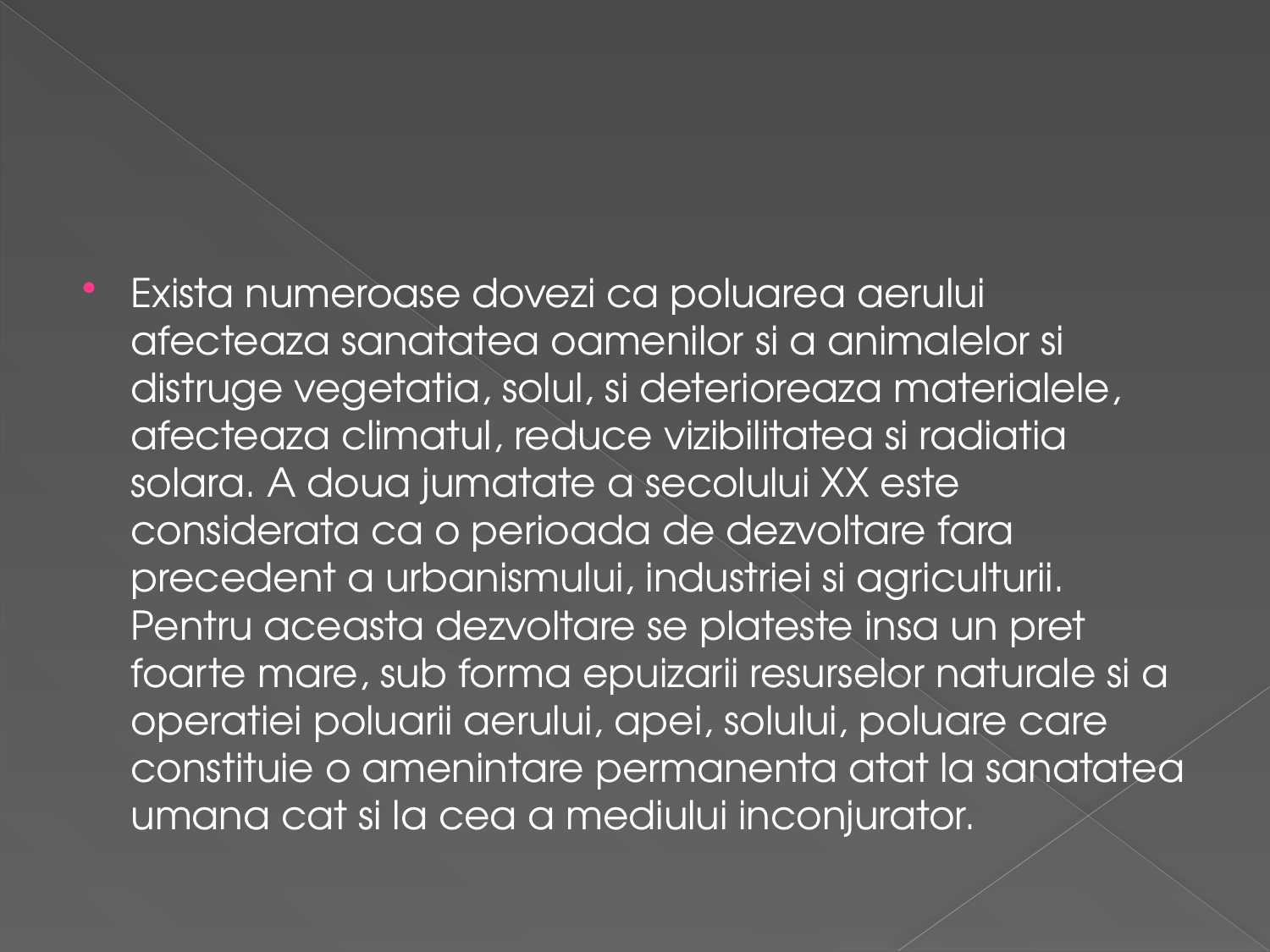

Exista numeroase dovezi ca poluarea aerului afecteaza sanatatea oamenilor si a animalelor si distruge vegetatia, solul, si deterioreaza materialele, afecteaza climatul, reduce vizibilitatea si radiatia solara. A doua jumatate a secolului XX este considerata ca o perioada de dezvoltare fara precedent a urbanismului, industriei si agriculturii. Pentru aceasta dezvoltare se plateste insa un pret foarte mare, sub forma epuizarii resurselor naturale si a operatiei poluarii aerului, apei, solului, poluare care constituie o amenintare permanenta atat la sanatatea umana cat si la cea a mediului inconjurator.